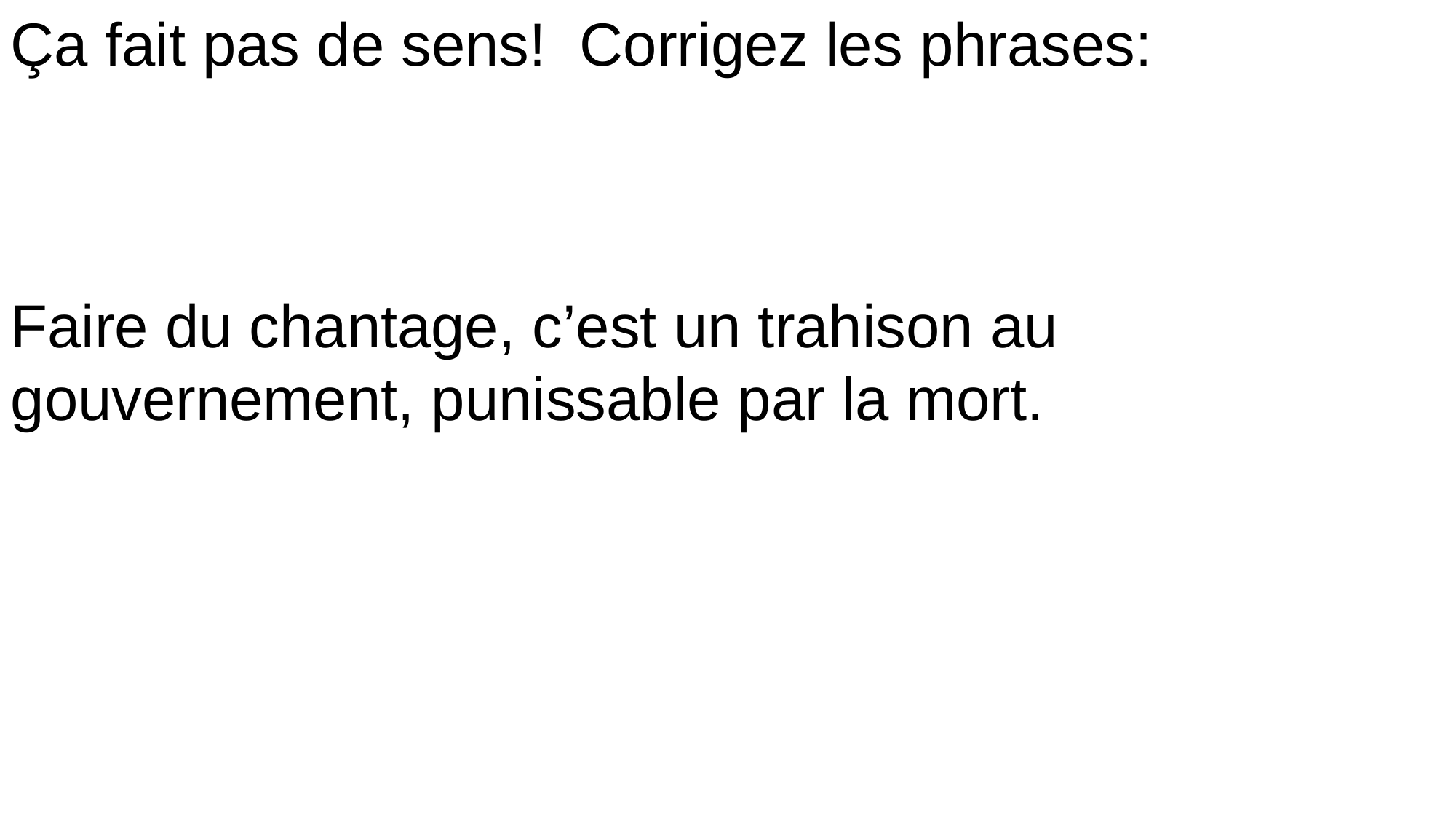

Ça fait pas de sens!  Corrigez les phrases:
Faire du chantage, c’est un trahison au gouvernement, punissable par la mort.